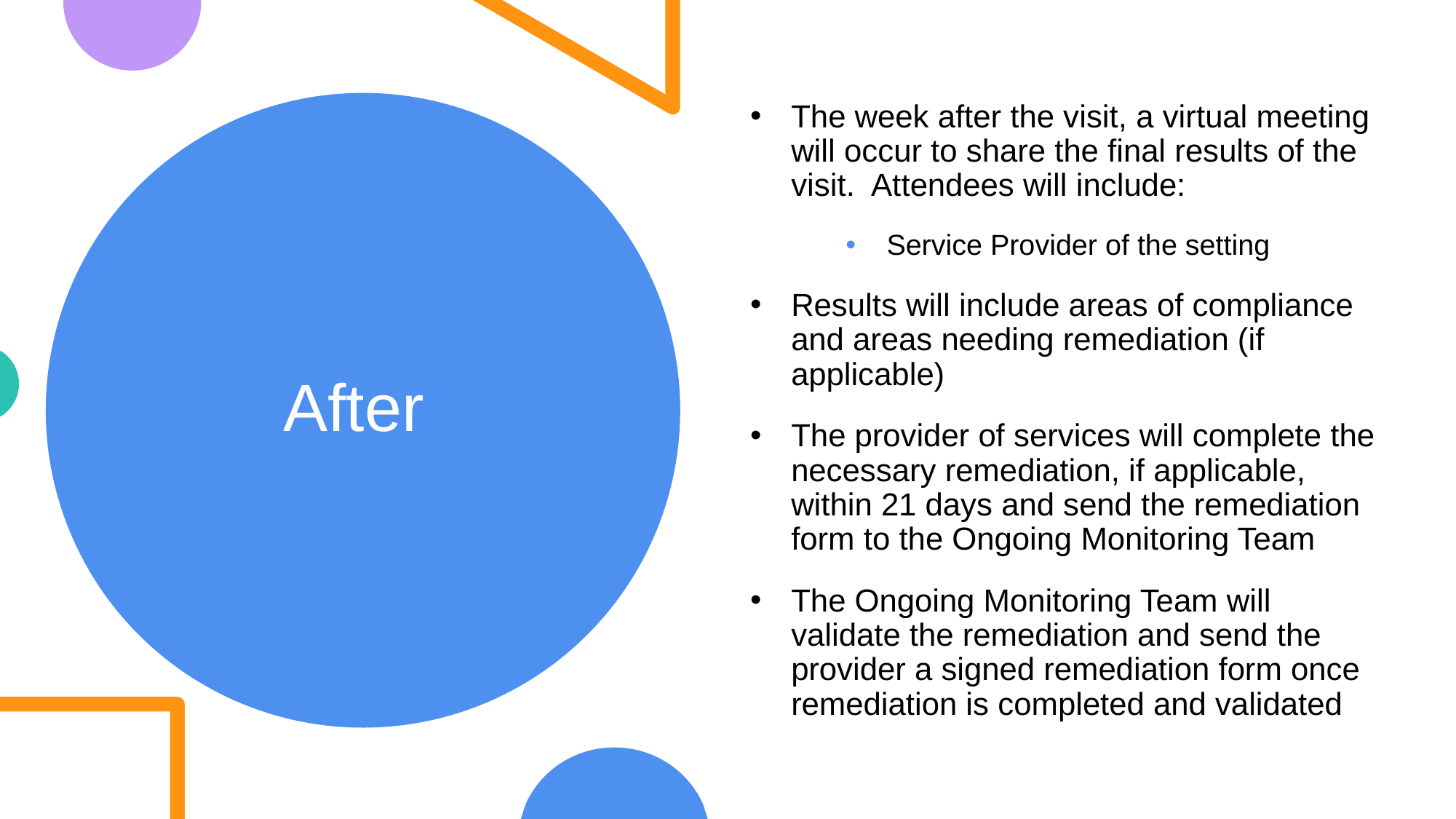

The week after the visit, a virtual meeting will occur to share the final results of the visit.  Attendees will include:
Service Provider of the setting
Results will include areas of compliance and areas needing remediation (if applicable)
The provider of services will complete the necessary remediation, if applicable, within 21 days and send the remediation form to the Ongoing Monitoring Team
The Ongoing Monitoring Team will validate the remediation and send the provider a signed remediation form once remediation is completed and validated

# After